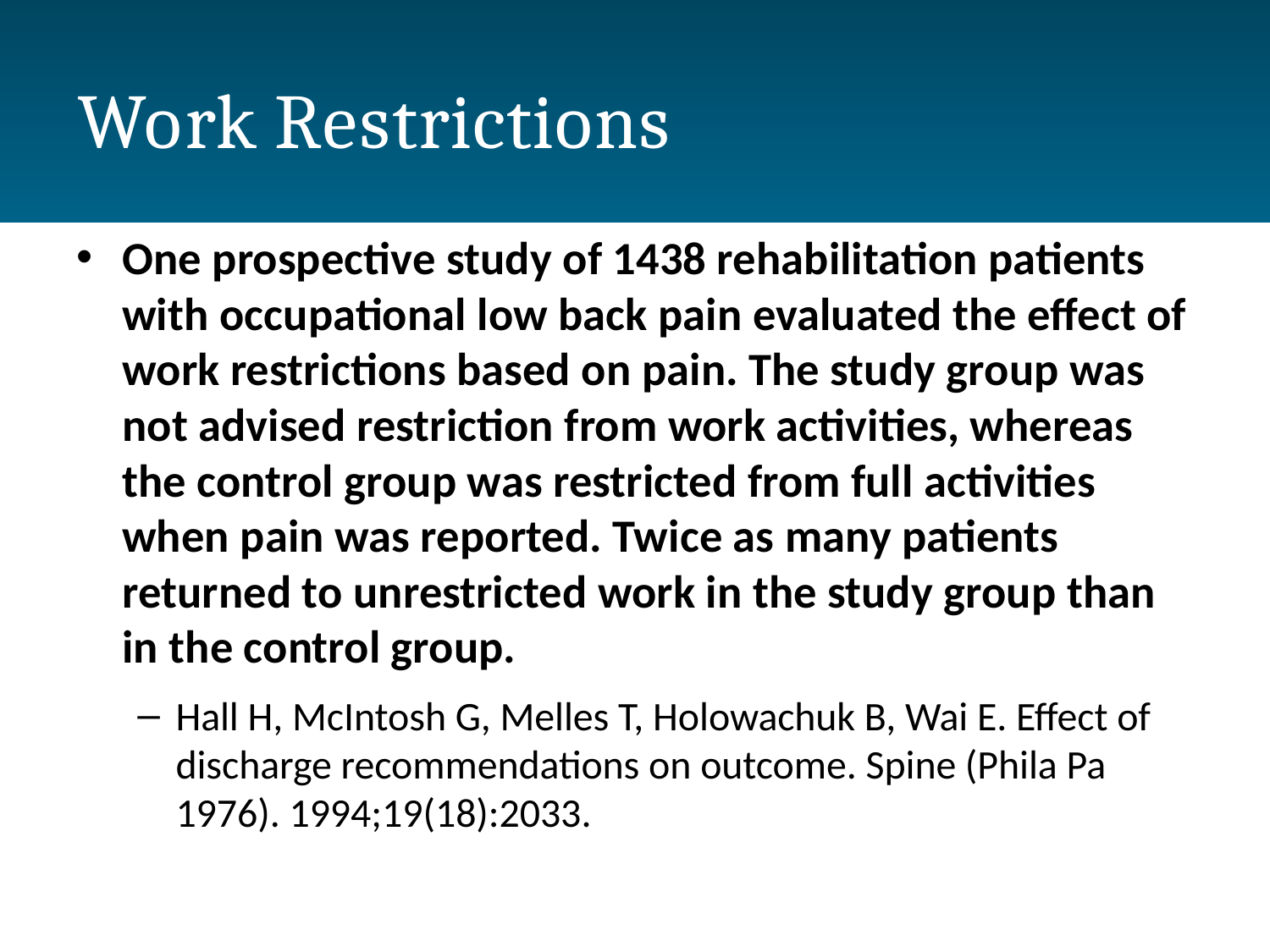

# Work Restrictions
One prospective study of 1438 rehabilitation patients with occupational low back pain evaluated the effect of work restrictions based on pain. The study group was not advised restriction from work activities, whereas the control group was restricted from full activities when pain was reported. Twice as many patients returned to unrestricted work in the study group than in the control group.
Hall H, McIntosh G, Melles T, Holowachuk B, Wai E. Effect of discharge recommendations on outcome. Spine (Phila Pa 1976). 1994;19(18):2033.